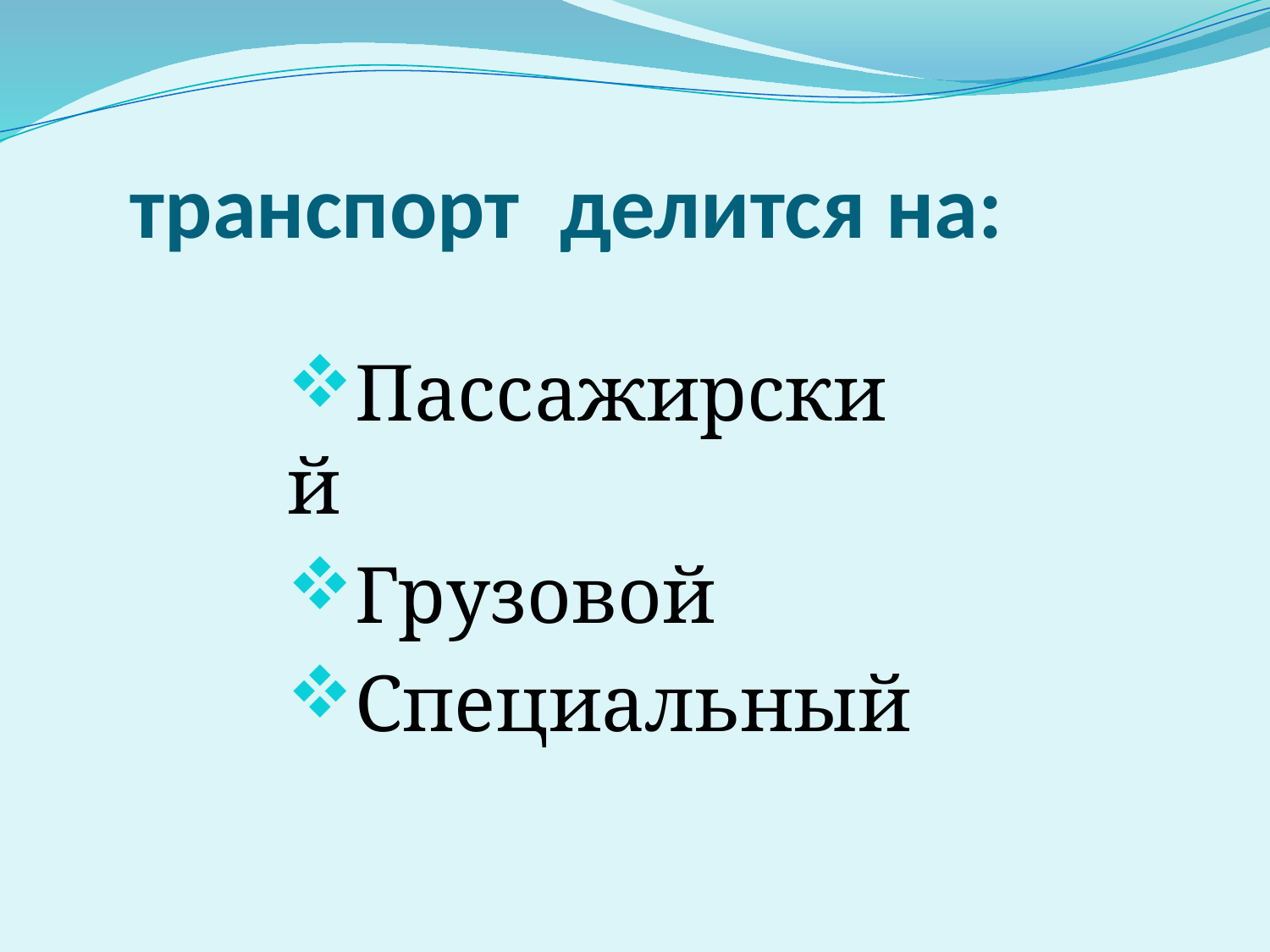

# транспорт  делится на:
Пассажирский
Грузовой
Специальный